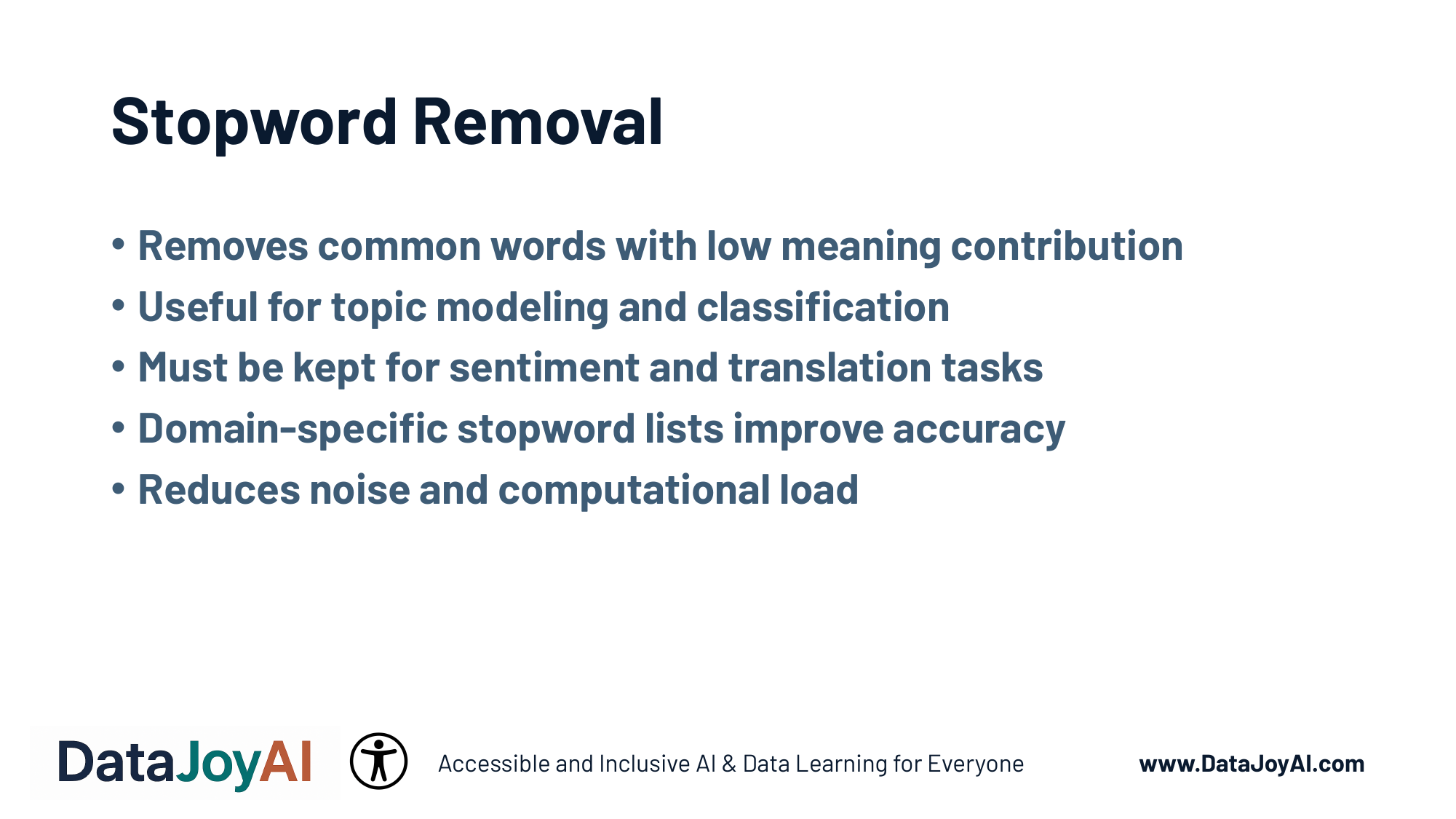

# Stopword Removal
Removes common words with low meaning contribution
Useful for topic modeling and classification
Must be kept for sentiment and translation tasks
Domain-specific stopword lists improve accuracy
Reduces noise and computational load